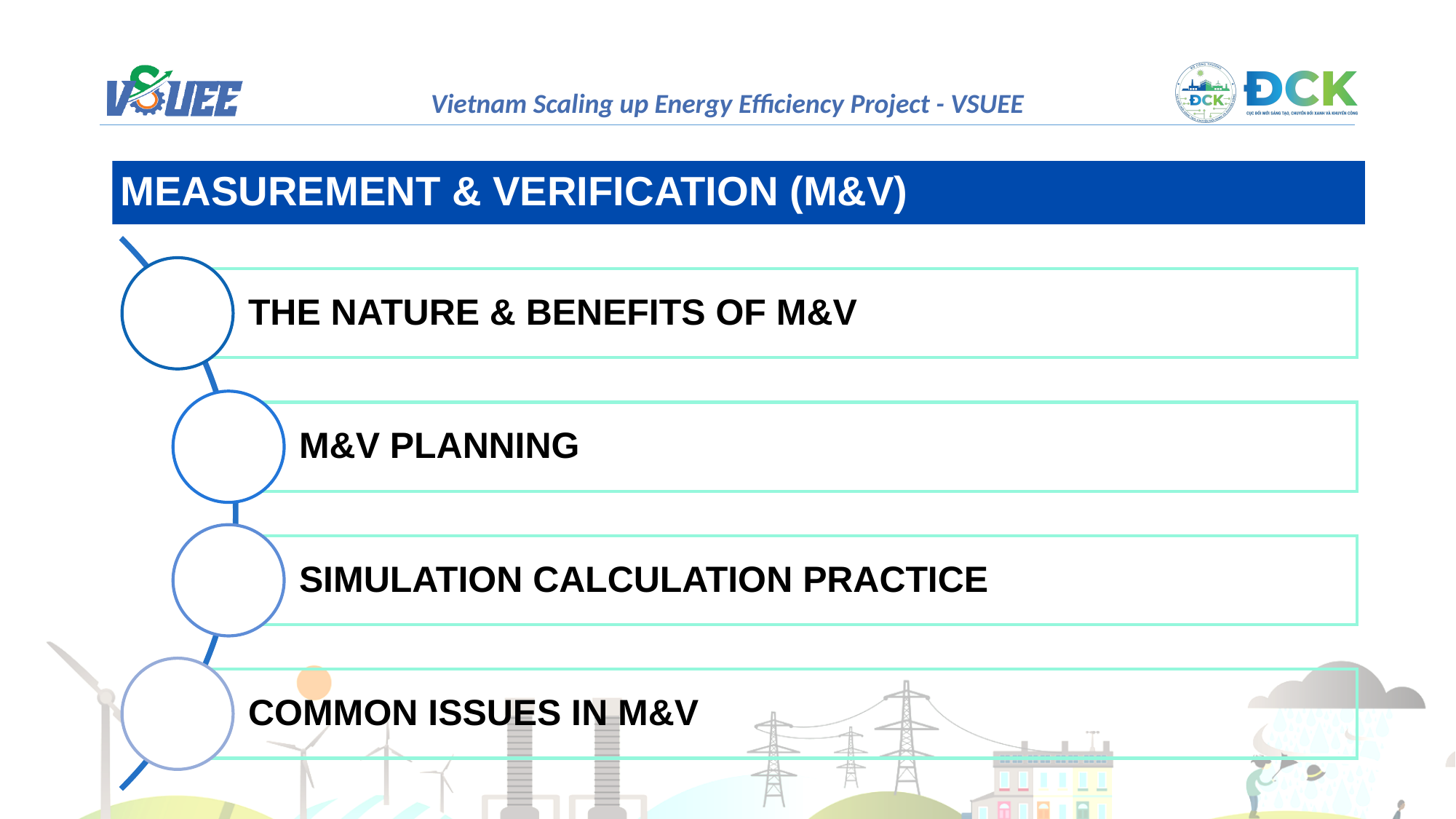

MEASUREMENT & VERIFICATION (M&V)
THE NATURE & BENEFITS OF M&V
M&V PLANNING
SIMULATION CALCULATION PRACTICE
COMMON ISSUES IN M&V